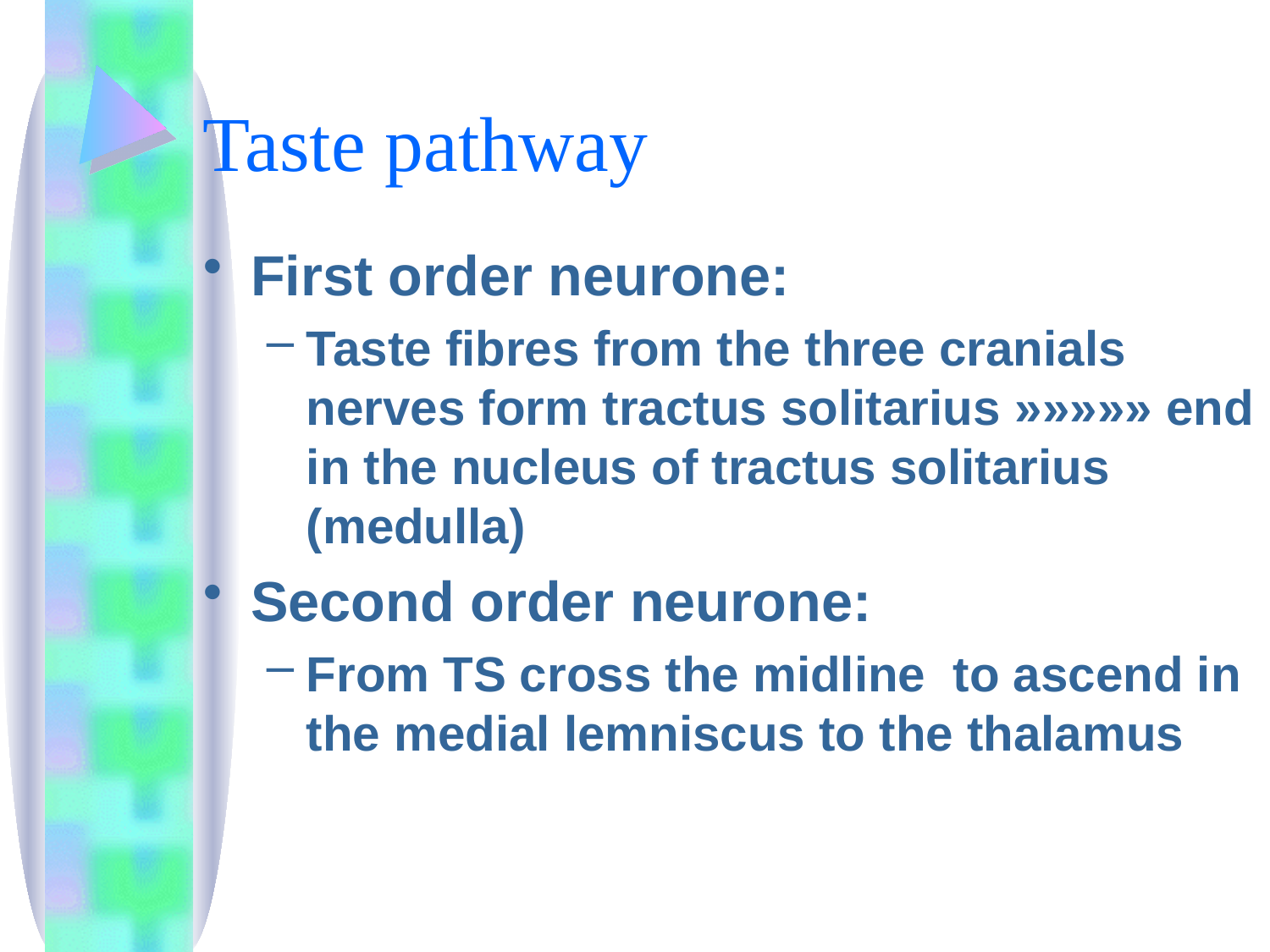

# Taste pathway
First order neurone:
Taste fibres from the three cranials nerves form tractus solitarius »»»»» end in the nucleus of tractus solitarius (medulla)
Second order neurone:
From TS cross the midline  to ascend in the medial lemniscus to the thalamus